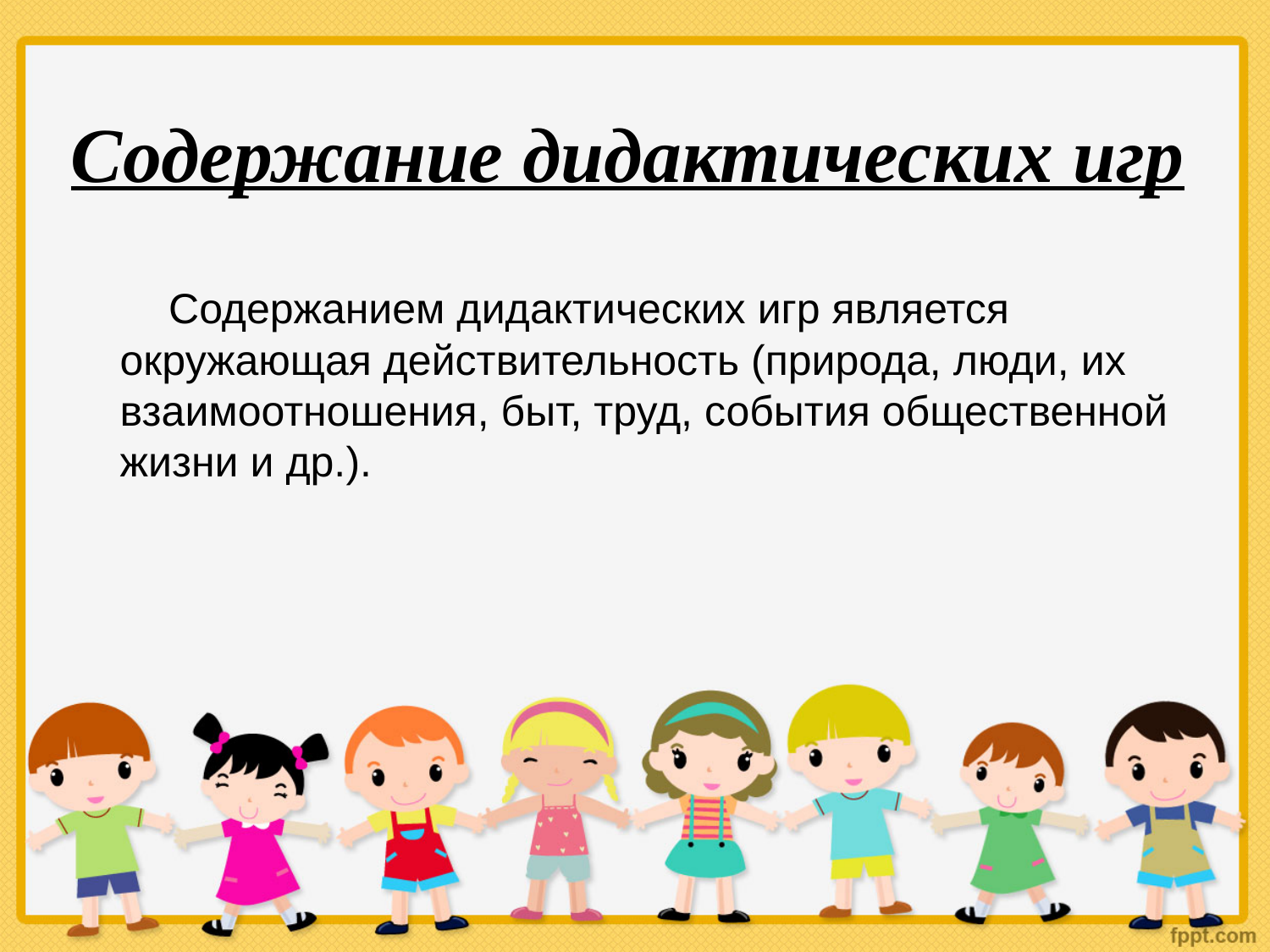

# Содержание дидактических игр
       Содержанием дидактических игр является окружающая действительность (природа, люди, их взаимоотношения, быт, труд, события общественной жизни и др.).